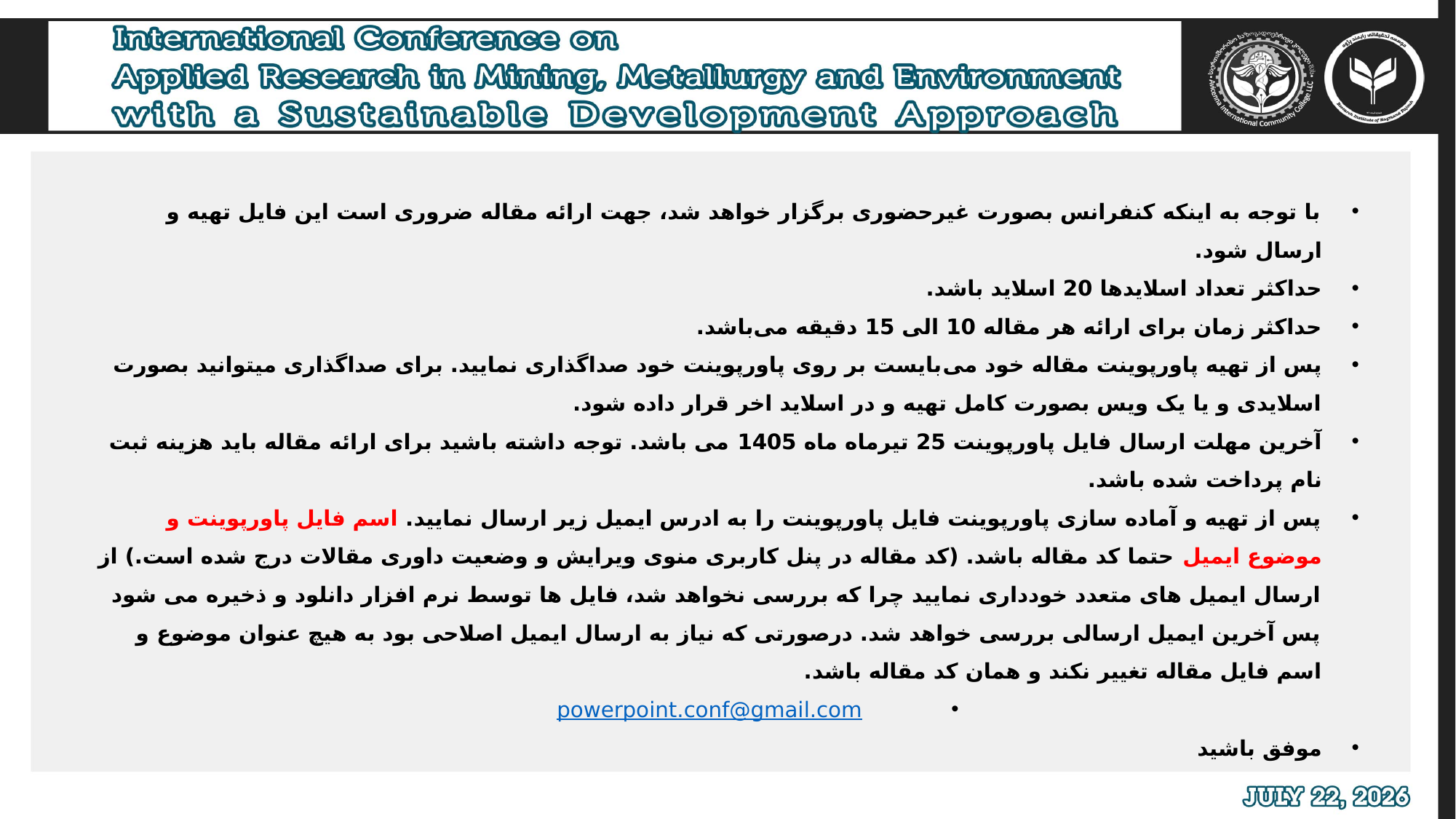

با توجه به اینکه کنفرانس بصورت غیرحضوری برگزار خواهد شد، جهت ارائه مقاله ضروری است این فایل تهیه و ارسال شود.
حداکثر تعداد اسلایدها 20 اسلاید باشد.
حداکثر زمان برای ارائه هر مقاله 10 الی 15 دقیقه می‌باشد.
پس از تهیه پاورپوینت مقاله خود می‌بایست بر روی پاورپوینت خود صداگذاری نمایید. برای صداگذاری میتوانید بصورت اسلایدی و یا یک ویس بصورت کامل تهیه و در اسلاید اخر قرار داده شود.
آخرین مهلت ارسال فایل پاورپوینت 25 تیرماه ماه 1405 می باشد. توجه داشته باشید برای ارائه مقاله باید هزینه ثبت نام پرداخت شده باشد.
پس از تهیه و آماده سازی پاورپوینت فایل پاورپوینت را به ادرس ایمیل زیر ارسال نمایید. اسم فایل پاورپوینت و موضوع ایمیل حتما کد مقاله باشد. (کد مقاله در پنل کاربری منوی ویرایش و وضعیت داوری مقالات درج شده است.) از ارسال ایمیل های متعدد خودداری نمایید چرا که بررسی نخواهد شد، فایل ها توسط نرم افزار دانلود و ذخیره می شود پس آخرین ایمیل ارسالی بررسی خواهد شد. درصورتی که نیاز به ارسال ایمیل اصلاحی بود به هیچ عنوان موضوع و اسم فایل مقاله تغییر نکند و همان کد مقاله باشد.
powerpoint.conf@gmail.com
موفق باشید